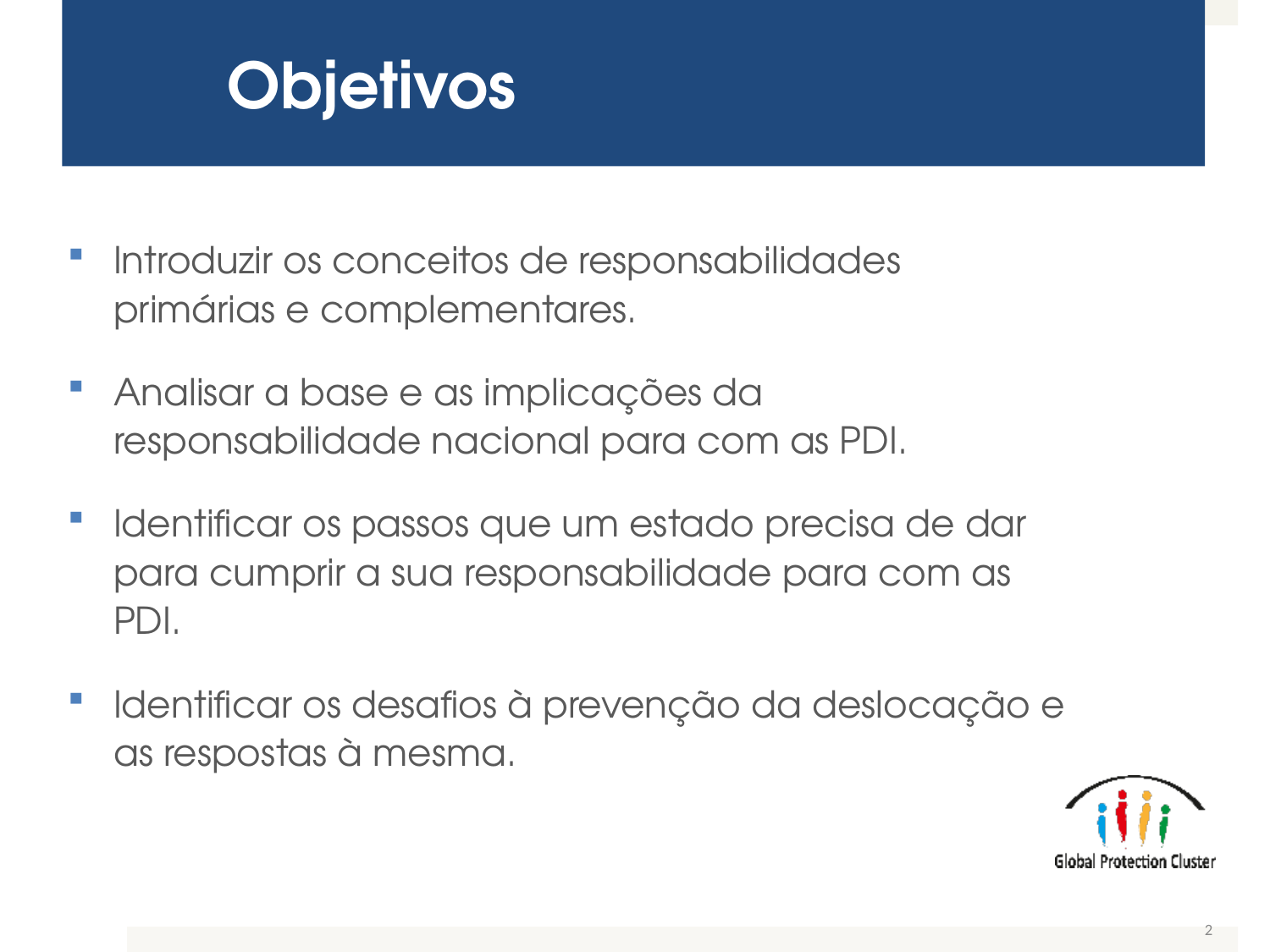

# Objetivos
Introduzir os conceitos de responsabilidades primárias e complementares.
Analisar a base e as implicações da responsabilidade nacional para com as PDI.
Identificar os passos que um estado precisa de dar para cumprir a sua responsabilidade para com as PDI.
Identificar os desafios à prevenção da deslocação e as respostas à mesma.